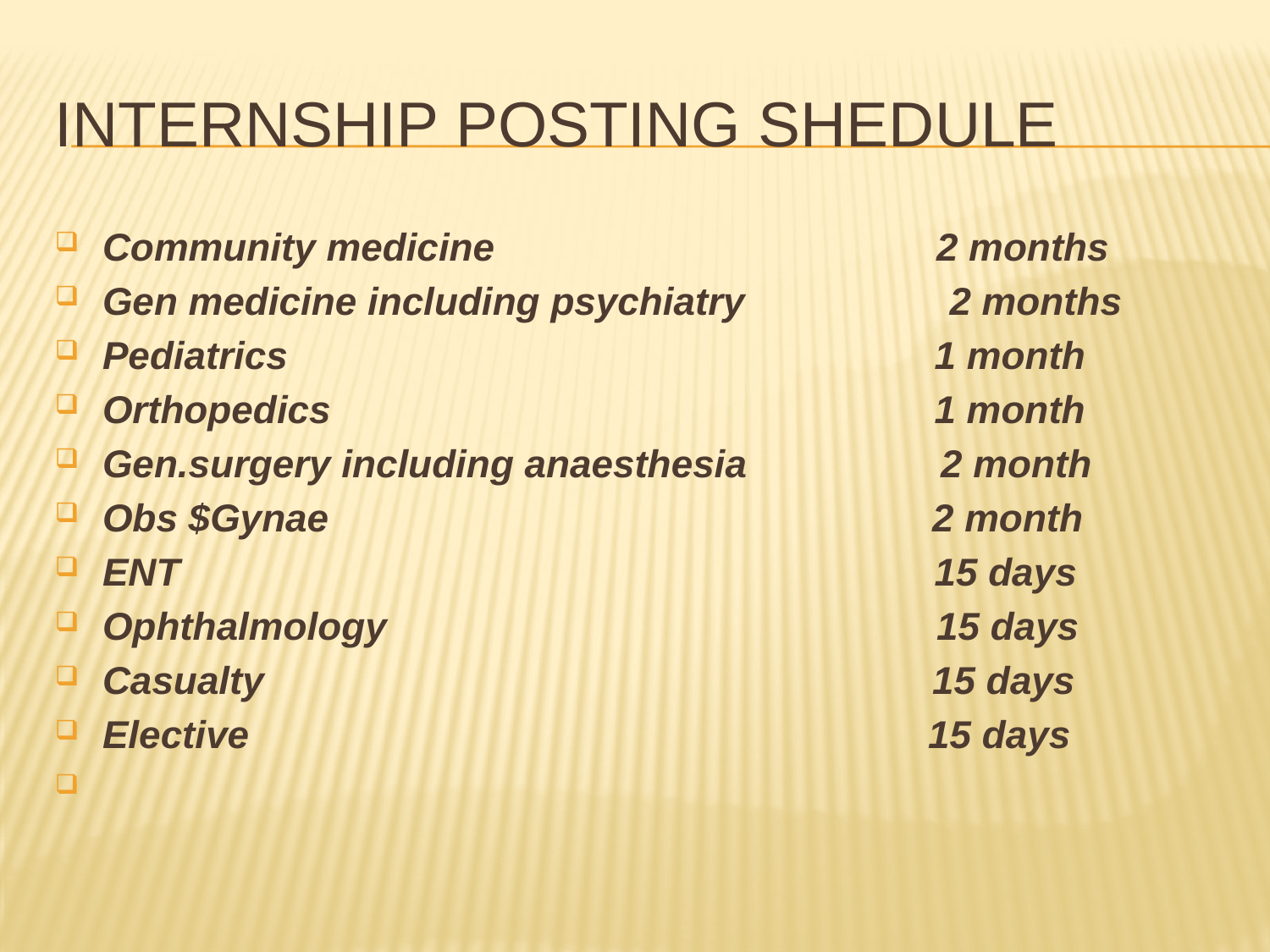

# Internship posting shedule
Community medicine                                         2 months
Gen medicine including psychiatry                   2 months
Pediatrics                                                            1 month
Orthopedics                                                        1 month
Gen.surgery including anaesthesia                  2 month
Obs $Gynae                                                        2 month
ENT                                                                      15 days
Ophthalmology                                                   15 days
Casualty                                                              15 days
Elective                                                               15 days